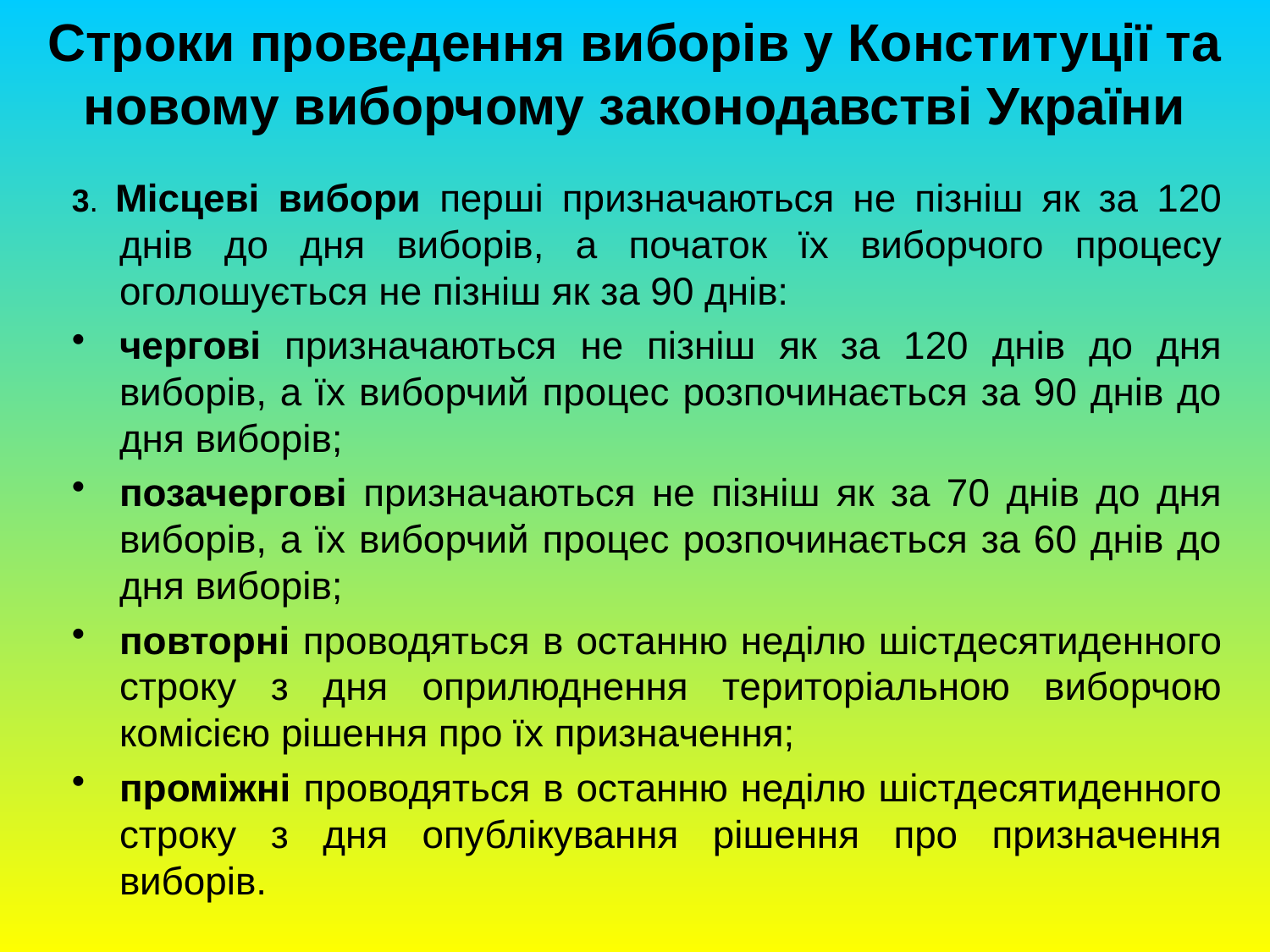

# Строки проведення виборів у Конституції та новому виборчому законодавстві України
3. Місцеві вибори перші призначаються не пізніш як за 120 днів до дня виборів, а початок їх виборчого процесу оголошується не пізніш як за 90 днів:
чергові призначаються не пізніш як за 120 днів до дня виборів, а їх виборчий процес розпочинається за 90 днів до дня виборів;
позачергові призначаються не пізніш як за 70 днів до дня виборів, а їх виборчий процес розпочинається за 60 днів до дня виборів;
повторні проводяться в останню неділю шістдесятиденного строку з дня оприлюднення територіальною виборчою комісією рішення про їх призначення;
проміжні проводяться в останню неділю шістдесятиденного строку з дня опублікування рішення про призначення виборів.